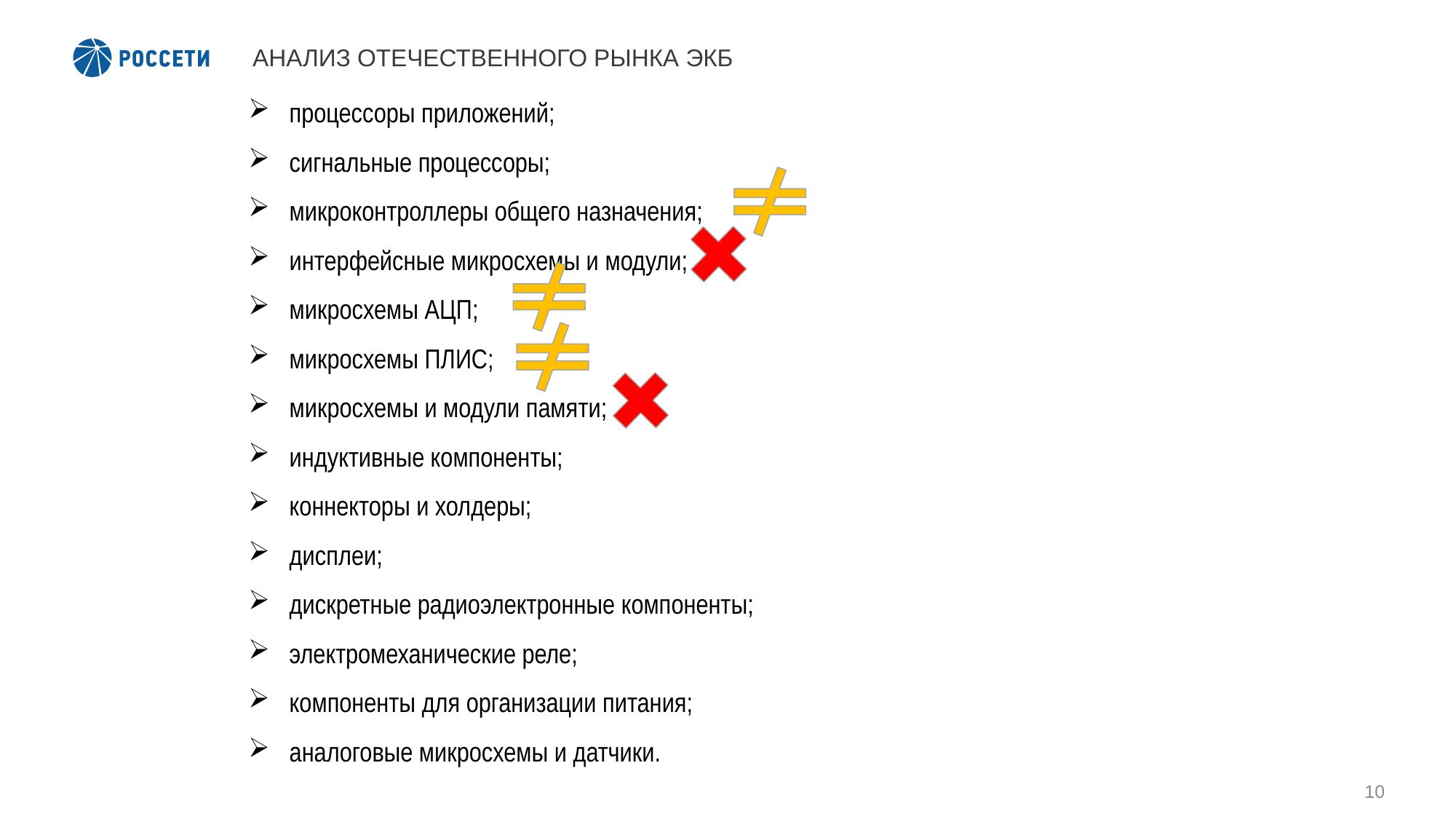

# Анализ отечественного рынка ЭКБ
процессоры приложений;
сигнальные процессоры;
микроконтроллеры общего назначения;
интерфейсные микросхемы и модули;
микросхемы АЦП;
микросхемы ПЛИС;
микросхемы и модули памяти;
индуктивные компоненты;
коннекторы и холдеры;
дисплеи;
дискретные радиоэлектронные компоненты;
электромеханические реле;
компоненты для организации питания;
аналоговые микросхемы и датчики.